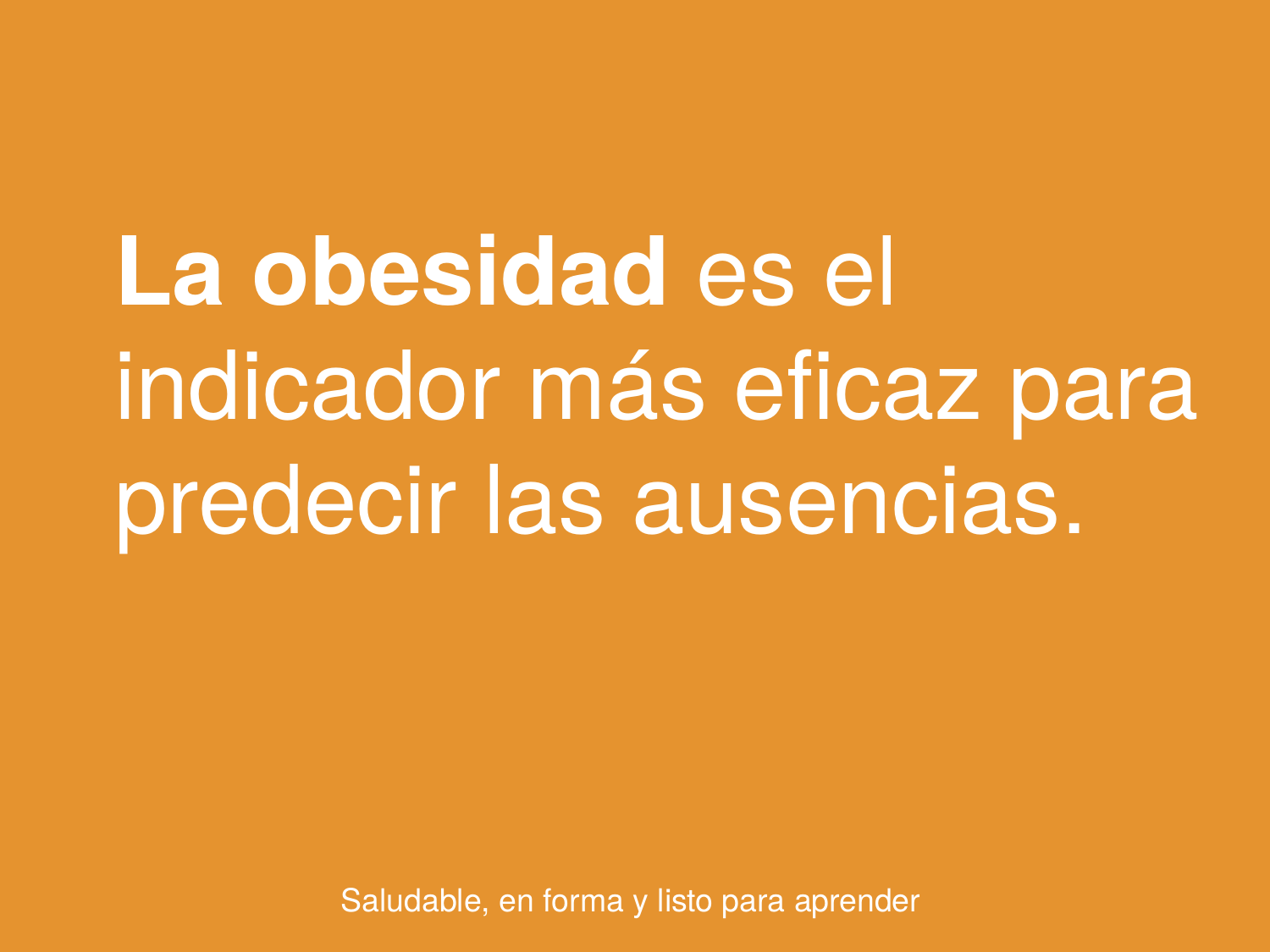

La obesidad es el indicador más eficaz para predecir las ausencias.
barrels of oil to make one automobile
Saludable, en forma y listo para aprender